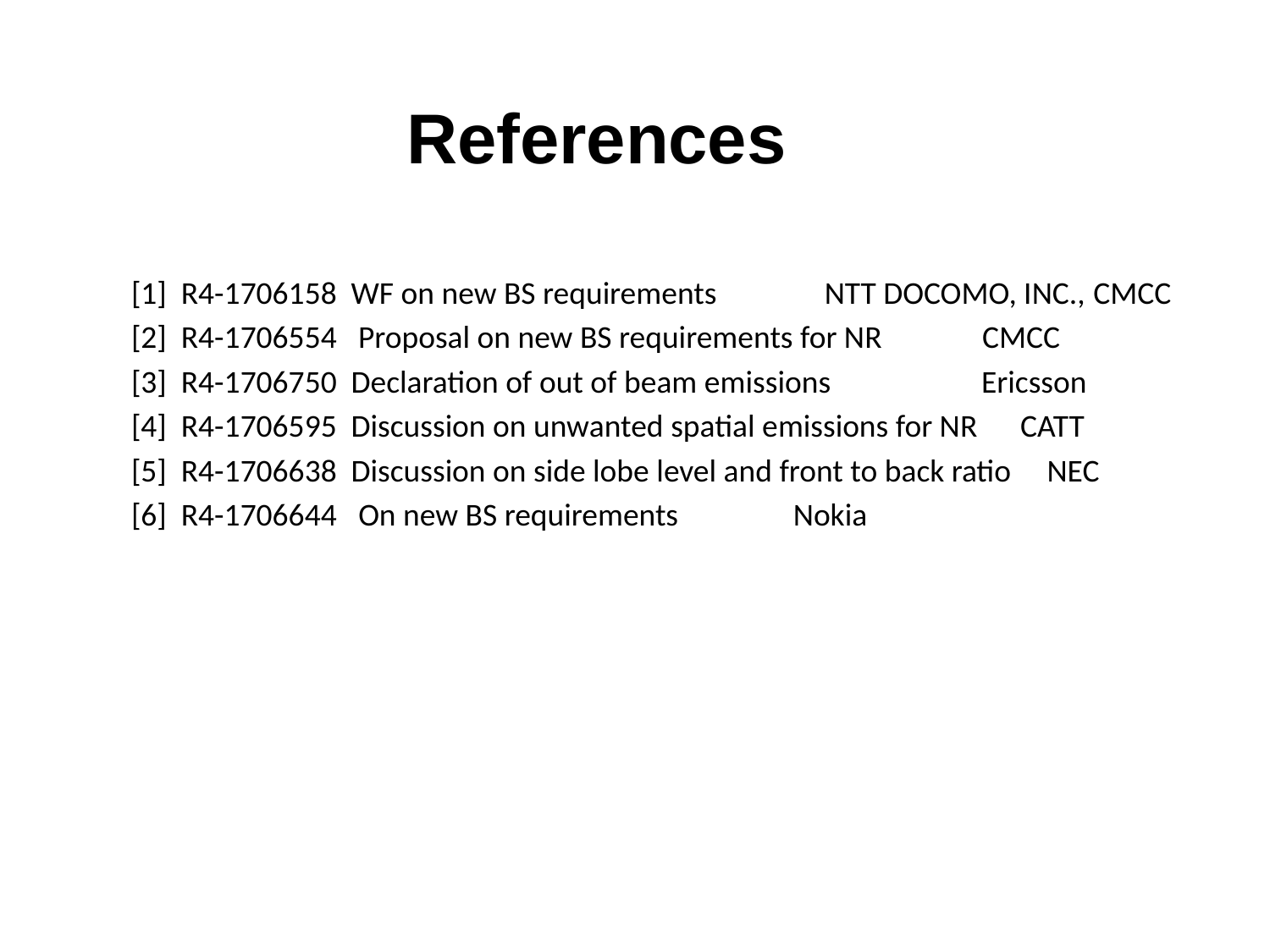

# References
[1]  R4-1706158  WF on new BS requirements               NTT DOCOMO, INC., CMCC
[2]  R4-1706554   Proposal on new BS requirements for NR              CMCC
[3]  R4-1706750  Declaration of out of beam emissions                     Ericsson
[4]  R4-1706595  Discussion on unwanted spatial emissions for NR      CATT
[5]  R4-1706638  Discussion on side lobe level and front to back ratio     NEC
[6]  R4-1706644   On new BS requirements                Nokia